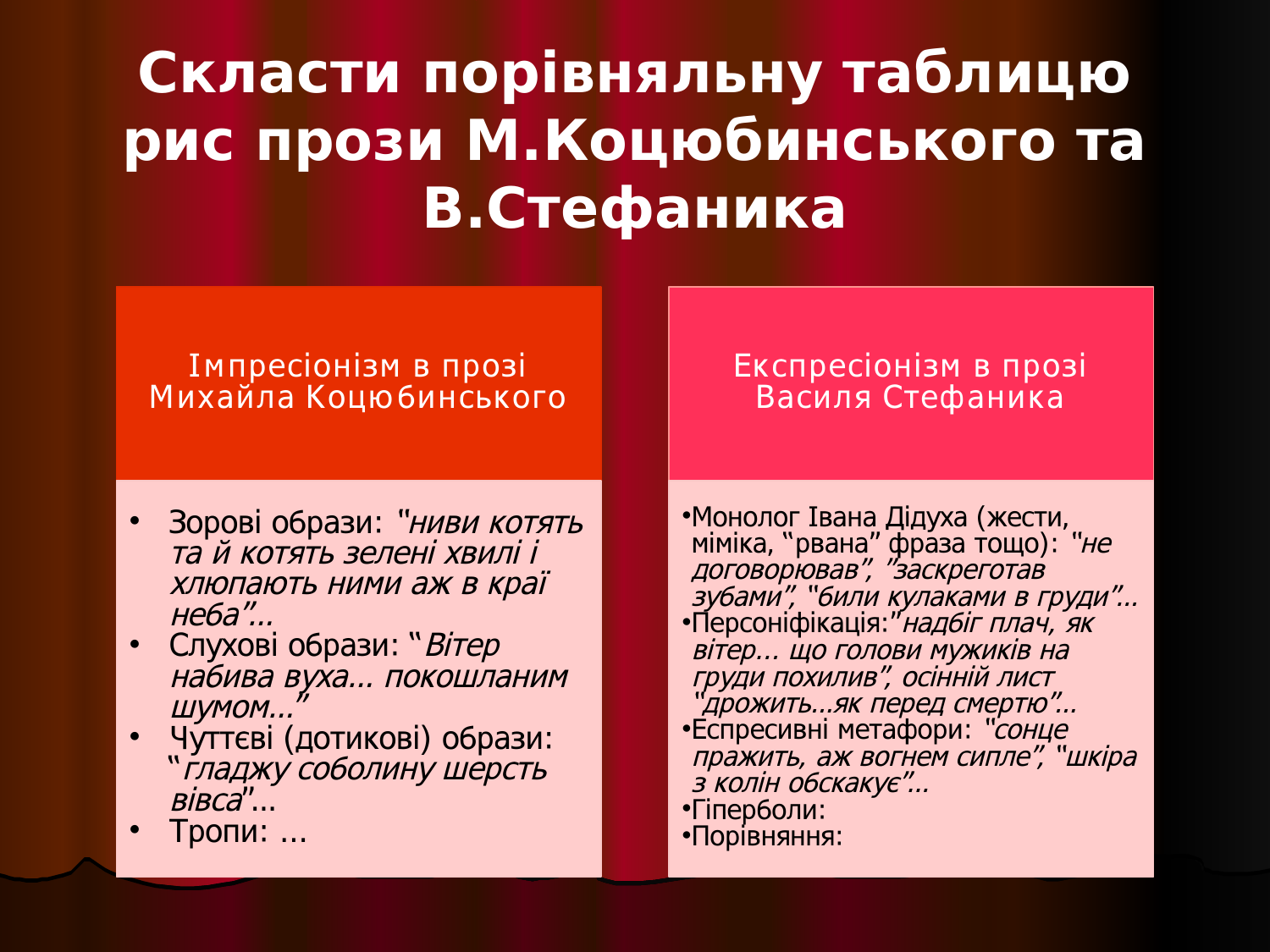

# Скласти порівняльну таблицю рис прози М.Коцюбинського та В.Стефаника

Імпресіонізм в прозі Михайла Коцюбинського
Зорові образи: “ниви котять та й котять зелені хвилі і хлюпають ними аж в краї неба”…
Експресіонізм в прозі Василя Стефаника
Монолог Івана Дідуха (жести, міміка, “рвана” фраза тощо): “не договорював”, ”заскреготав зубами”, “били кулаками в груди”…
Гіперболи:
Персоніфікація:”надбіг плач, як вітер... що голови мужиків на груди похилив”, осінній лист “дрожить…як перед смертю”…
Еспресивні метафори: “сонце пражить, аж вогнем сипле”, “шкіра з колін обскакує”…
Слухові образи: “Вітер набива вуха… покошланим шумом…”
Тропи: ...
Чуттєві (дотикові) образи: “гладжу соболину шерсть вівса”…
Порівняння: